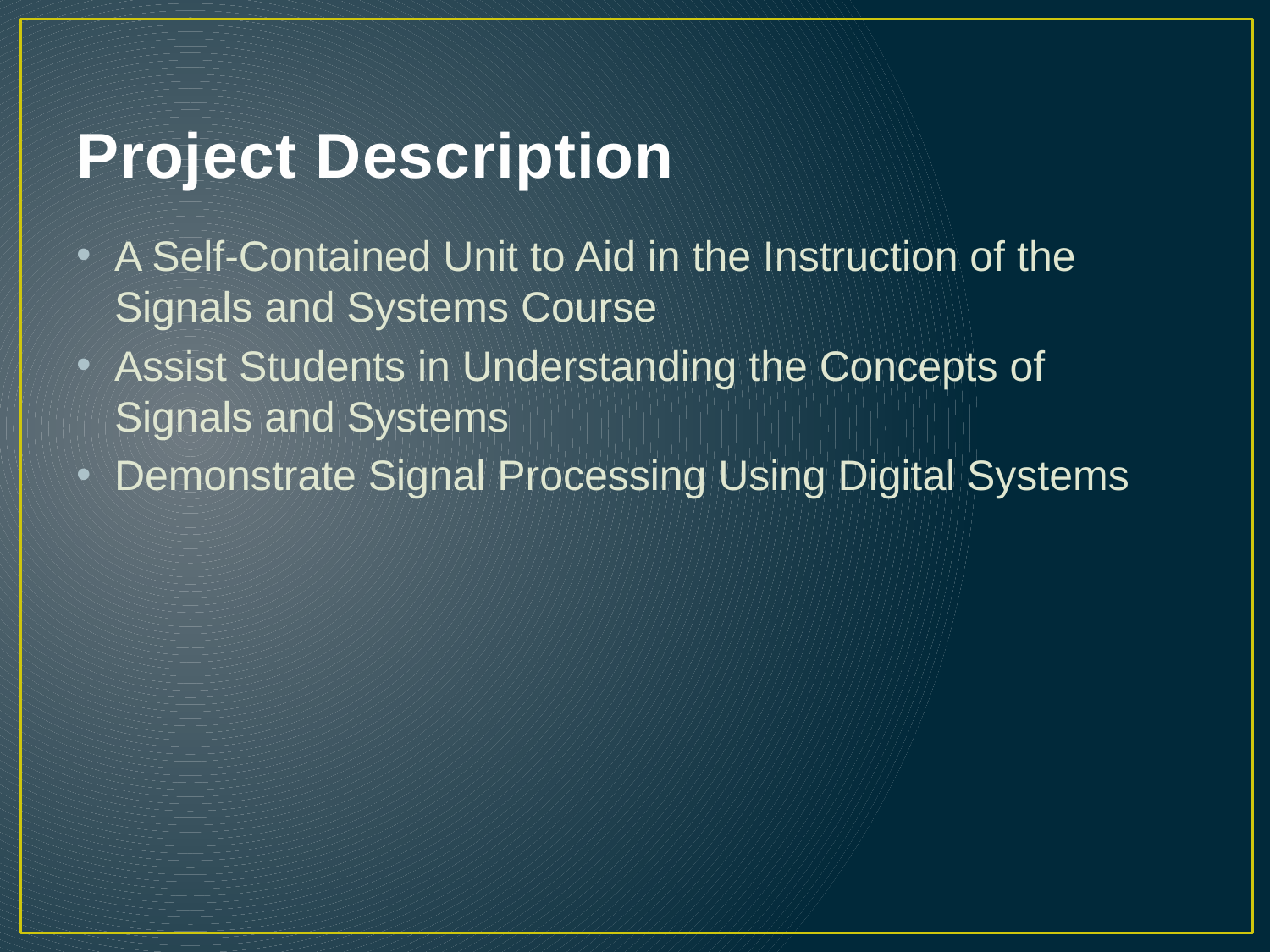

# Project Description
A Self-Contained Unit to Aid in the Instruction of the Signals and Systems Course
Assist Students in Understanding the Concepts of Signals and Systems
Demonstrate Signal Processing Using Digital Systems